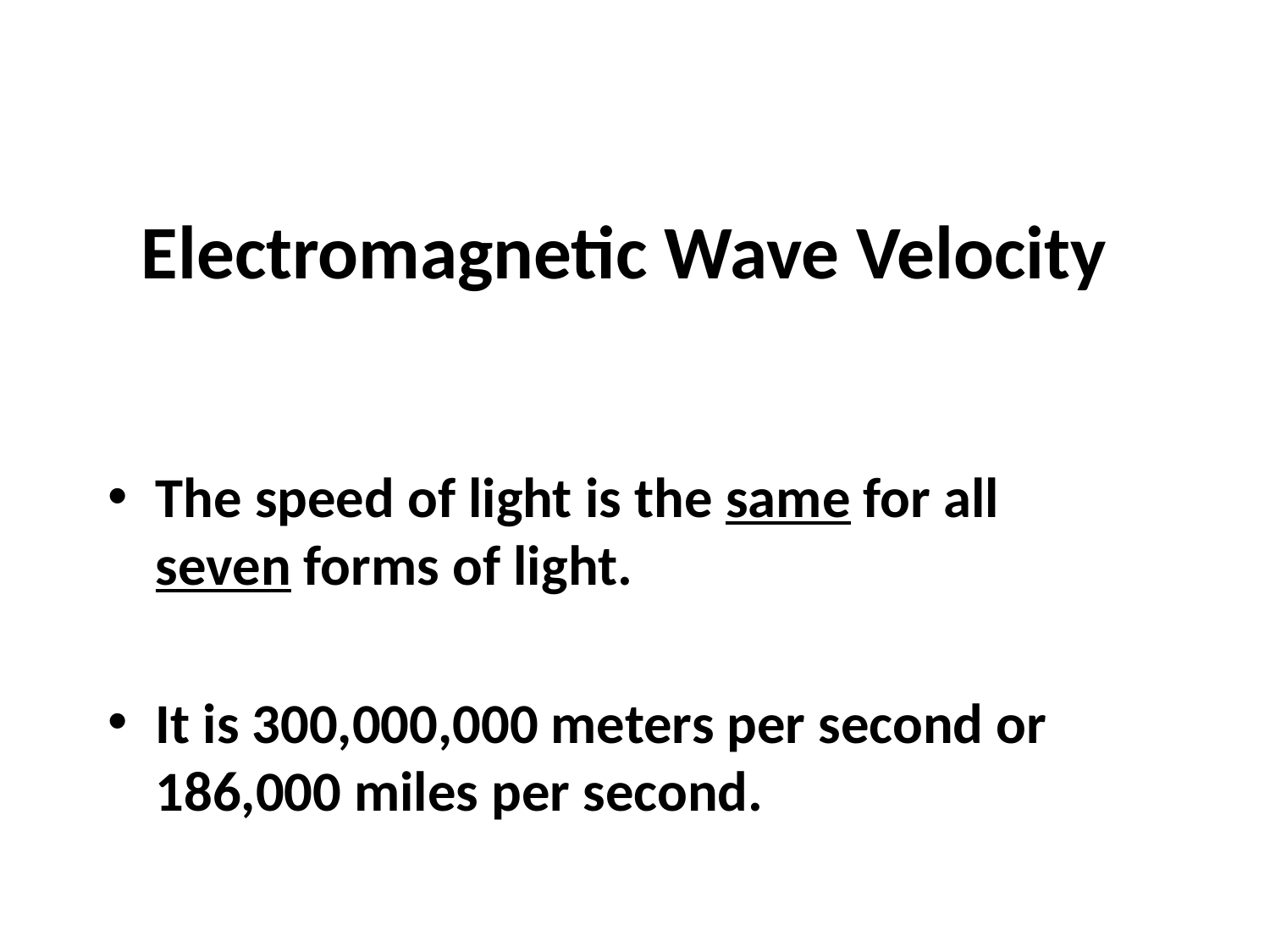

# Electromagnetic Wave Velocity
The speed of light is the same for all seven forms of light.

It is 300,000,000 meters per second or 186,000 miles per second.